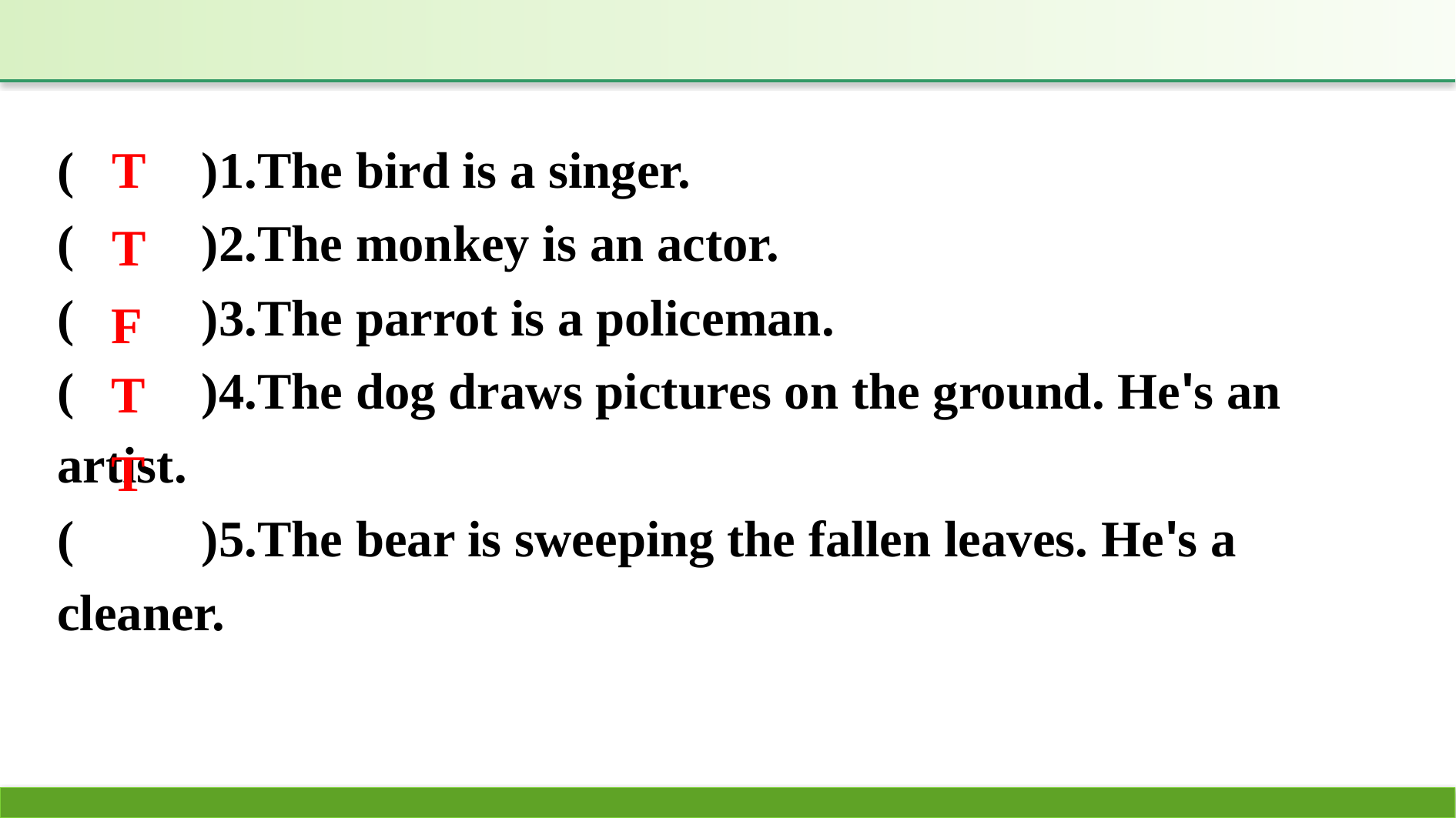

(　　)1.The bird is a singer.
(　　)2.The monkey is an actor.
(　　)3.The parrot is a policeman.
(　　)4.The dog draws pictures on the ground. He's an artist.
(　　)5.The bear is sweeping the fallen leaves. He's a cleaner.
T
T
F
T
T